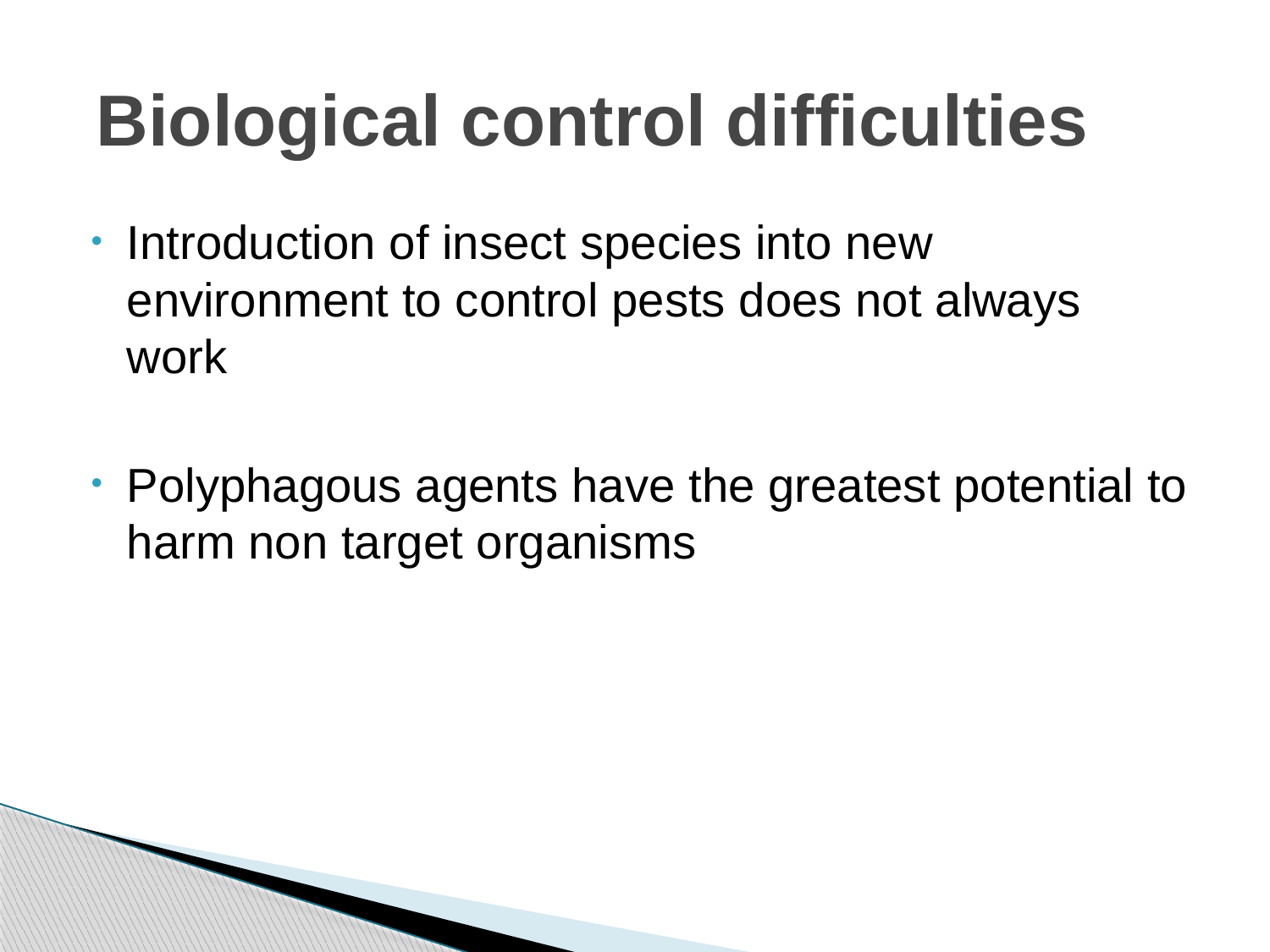

# Biological control difficulties
Introduction of insect species into new environment to control pests does not always work

Polyphagous agents have the greatest potential to harm non target organisms